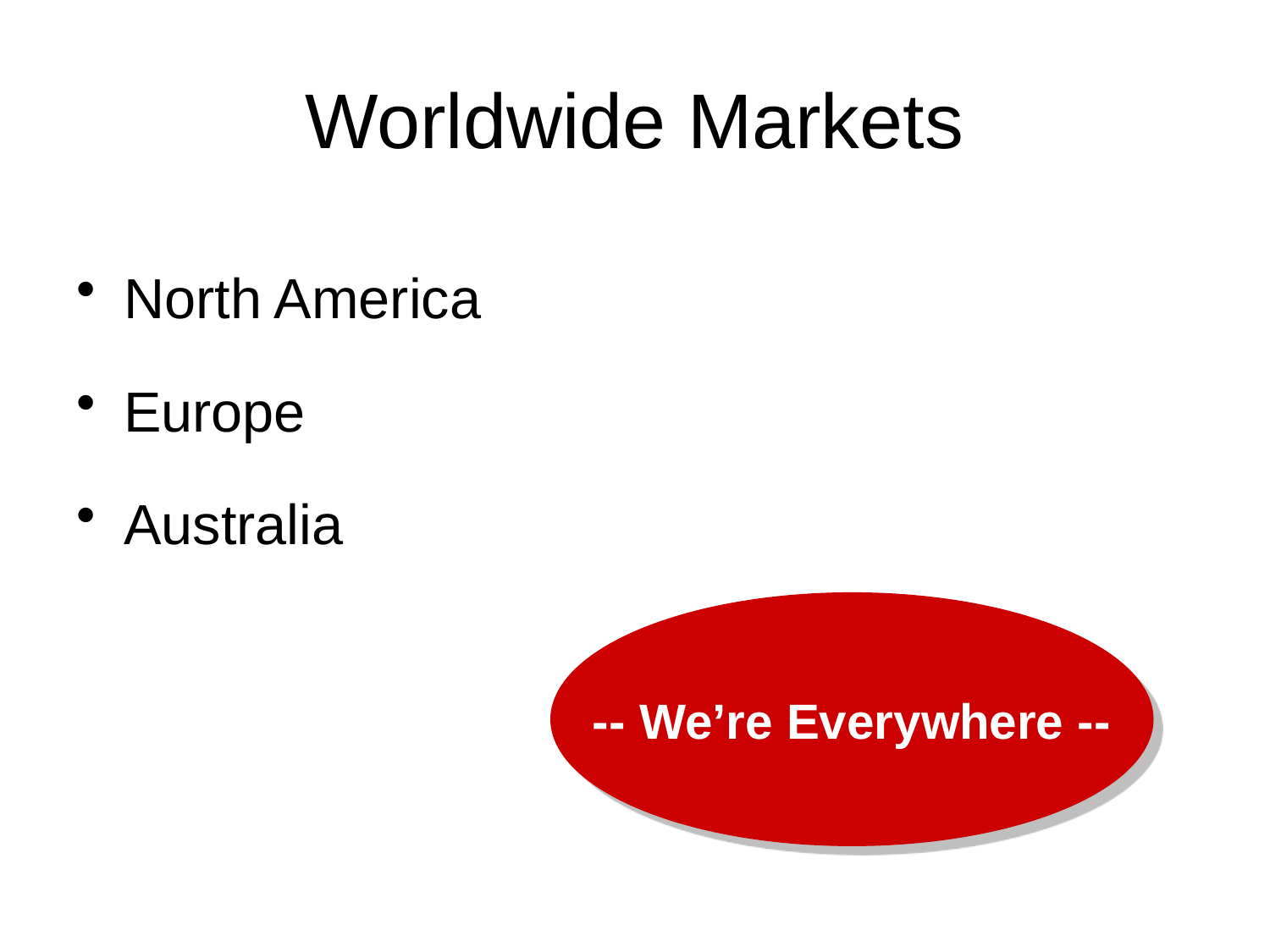

# Worldwide Markets
North America
Europe
Australia
-- We’re Everywhere --